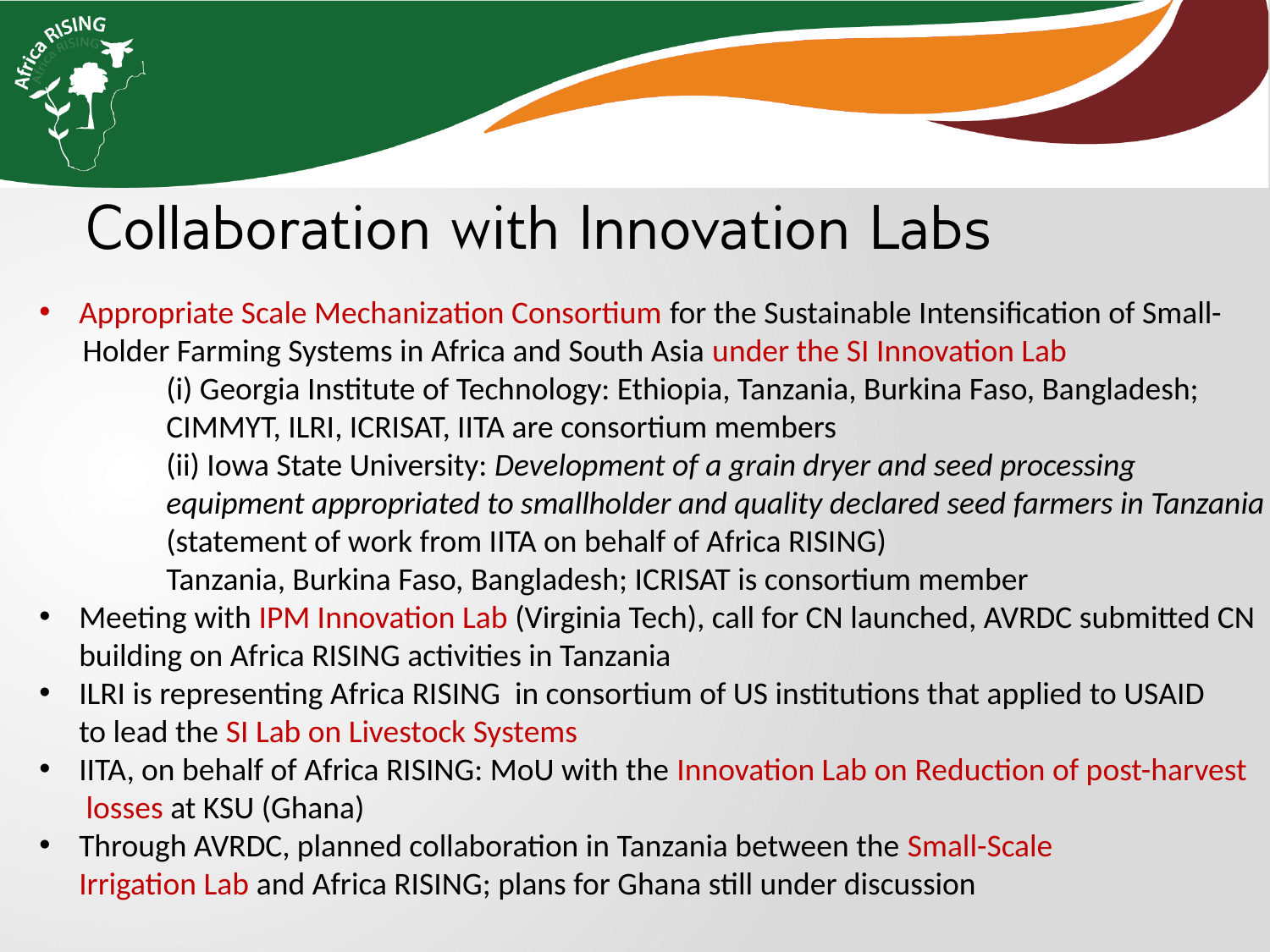

Collaboration with Innovation Labs
Appropriate Scale Mechanization Consortium for the Sustainable Intensification of Small-
      Holder Farming Systems in Africa and South Asia under the SI Innovation Lab
	(i) Georgia Institute of Technology: Ethiopia, Tanzania, Burkina Faso, Bangladesh;
 	CIMMYT, ILRI, ICRISAT, IITA are consortium members
	(ii) Iowa State University: Development of a grain dryer and seed processing
	equipment appropriated to smallholder and quality declared seed farmers in Tanzania
	(statement of work from IITA on behalf of Africa RISING)
	Tanzania, Burkina Faso, Bangladesh; ICRISAT is consortium member
Meeting with IPM Innovation Lab (Virginia Tech), call for CN launched, AVRDC submitted CN
building on Africa RISING activities in Tanzania
ILRI is representing Africa RISING  in consortium of US institutions that applied to USAID
to lead the SI Lab on Livestock Systems
IITA, on behalf of Africa RISING: MoU with the Innovation Lab on Reduction of post-harvest
 losses at KSU (Ghana)
Through AVRDC, planned collaboration in Tanzania between the Small-Scale
Irrigation Lab and Africa RISING; plans for Ghana still under discussion